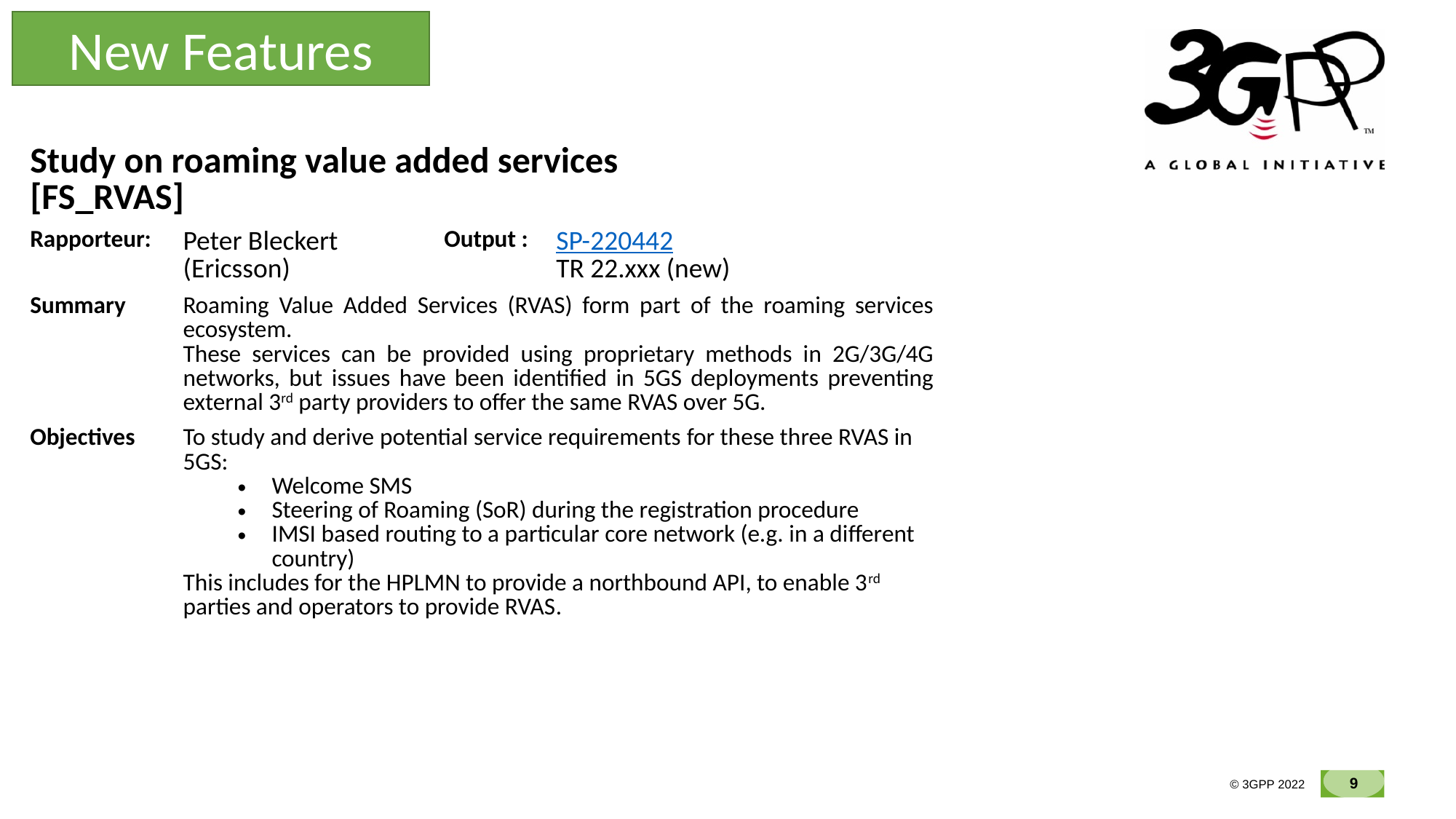

New Features
| Study on roaming value added services [FS\_RVAS] |  |  |  |
| --- | --- | --- | --- |
| Rapporteur: | Peter Bleckert (Ericsson) | Output : | SP-220442 TR 22.xxx (new) |
| Summary | Roaming Value Added Services (RVAS) form part of the roaming services ecosystem. These services can be provided using proprietary methods in 2G/3G/4G networks, but issues have been identified in 5GS deployments preventing external 3rd party providers to offer the same RVAS over 5G. |  |  |
| Objectives | To study and derive potential service requirements for these three RVAS in 5GS: Welcome SMS Steering of Roaming (SoR) during the registration procedure IMSI based routing to a particular core network (e.g. in a different country) This includes for the HPLMN to provide a northbound API, to enable 3rd parties and operators to provide RVAS. |  |  |